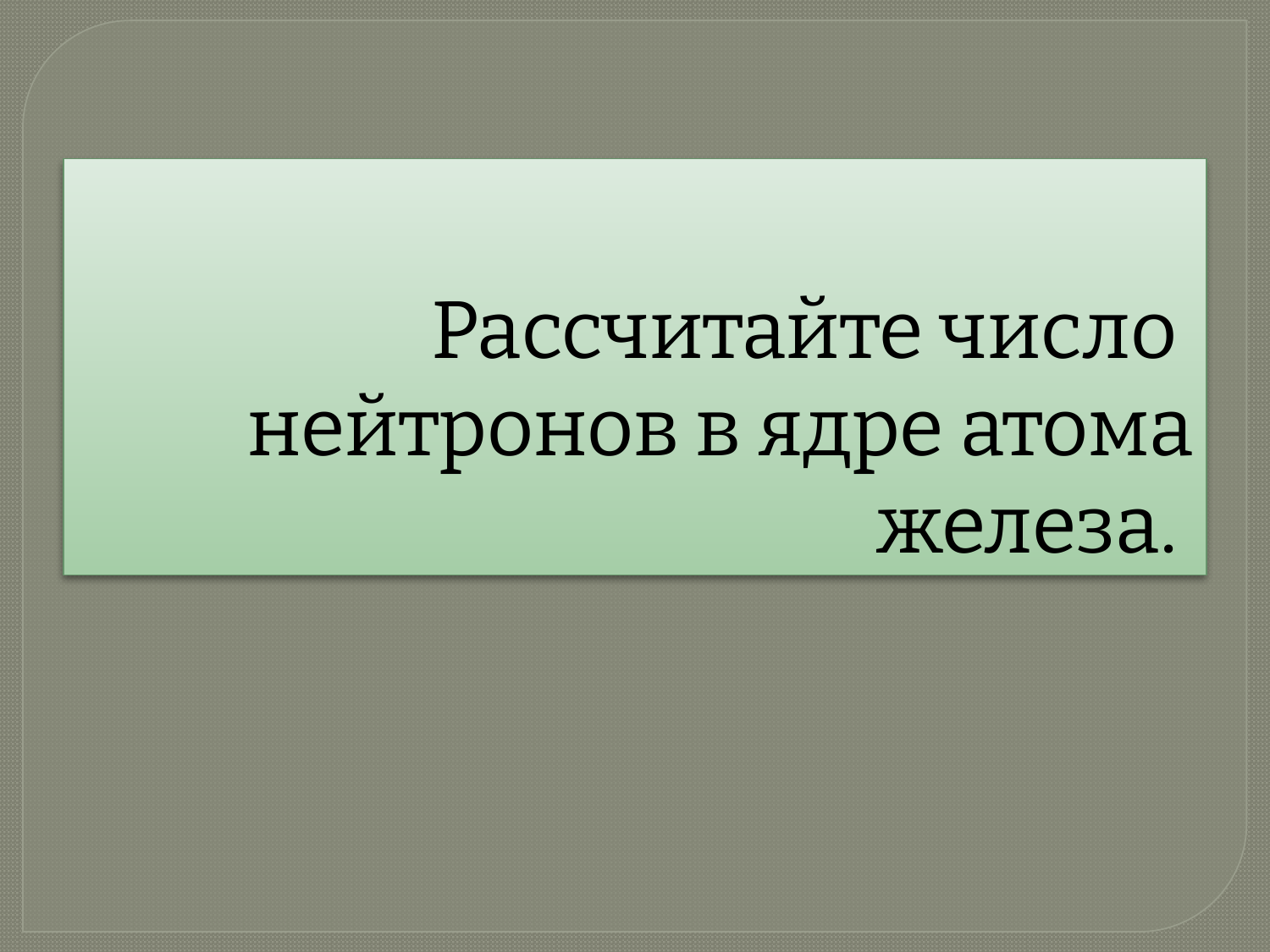

# Рассчитайте число  нейтронов в ядре атома железа.